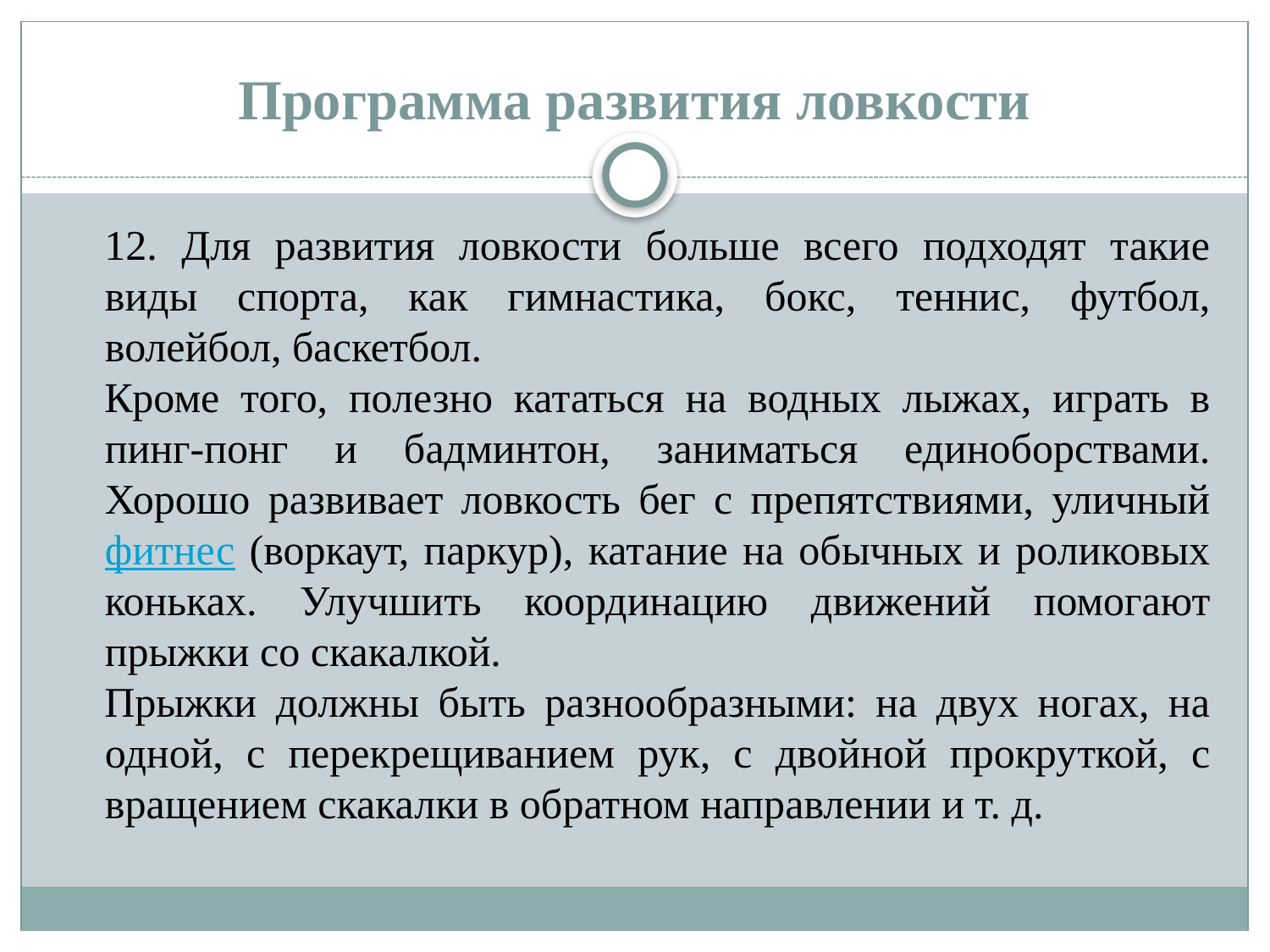

# Программа развития ловкости
12. Для развития ловкости больше всего подходят такие виды спорта, как гимнастика, бокс, теннис, футбол, волейбол, баскетбол.
Кроме того, полезно кататься на водных лыжах, играть в пинг-понг и бадминтон, заниматься единоборствами. Хорошо развивает ловкость бег с препятствиями, уличный фитнес (воркаут, паркур), катание на обычных и роликовых коньках. Улучшить координацию движений помогают прыжки со скакалкой.
Прыжки должны быть разнообразными: на двух ногах, на одной, с перекрещиванием рук, с двойной прокруткой, с вращением скакалки в обратном направлении и т. д.